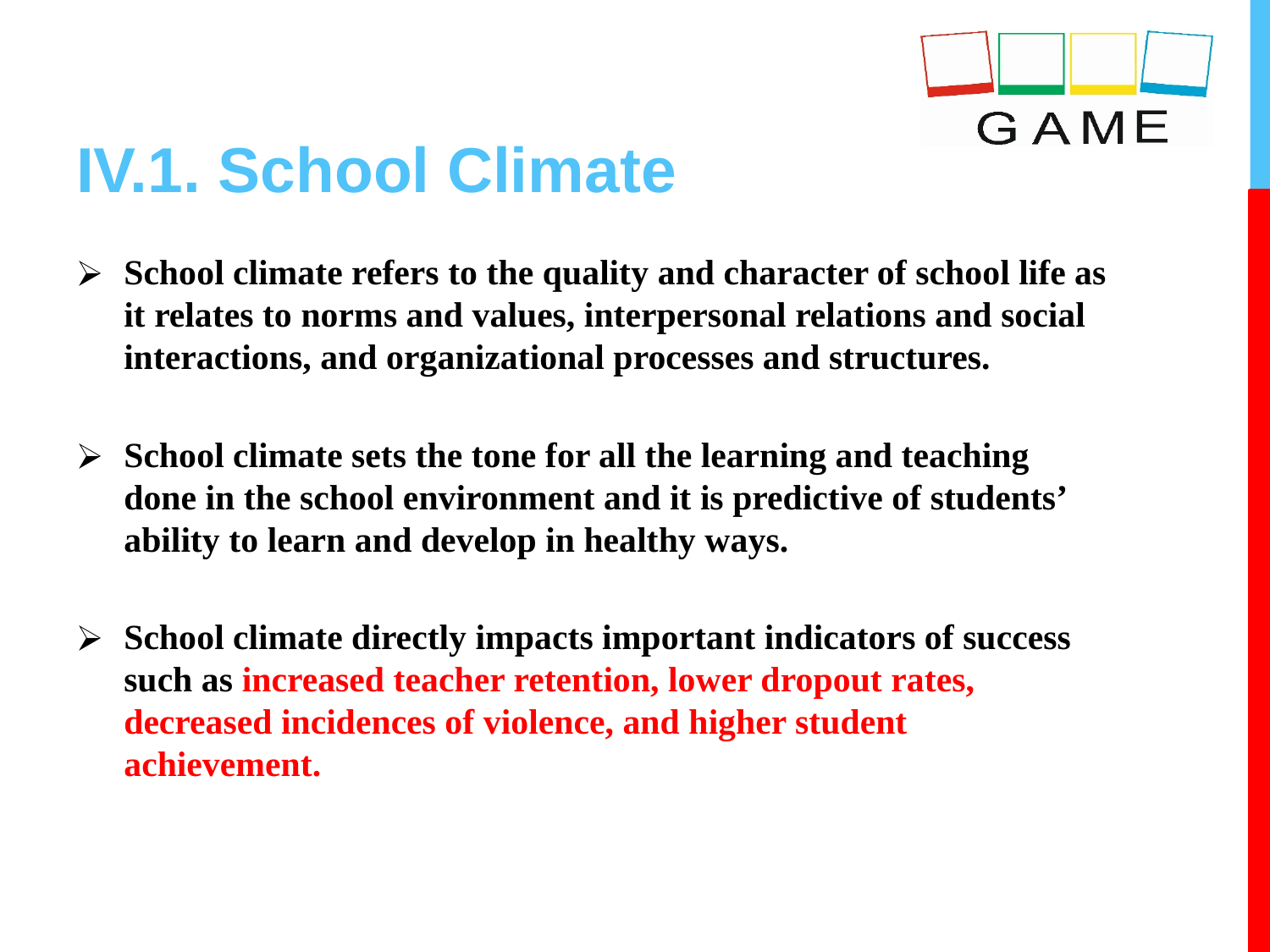

# IV.1. School Climate
School climate refers to the quality and character of school life as it relates to norms and values, interpersonal relations and social interactions, and organizational processes and structures.

School climate sets the tone for all the learning and teaching done in the school environment and it is predictive of students’ ability to learn and develop in healthy ways.

School climate directly impacts important indicators of success such as increased teacher retention, lower dropout rates, decreased incidences of violence, and higher student achievement.